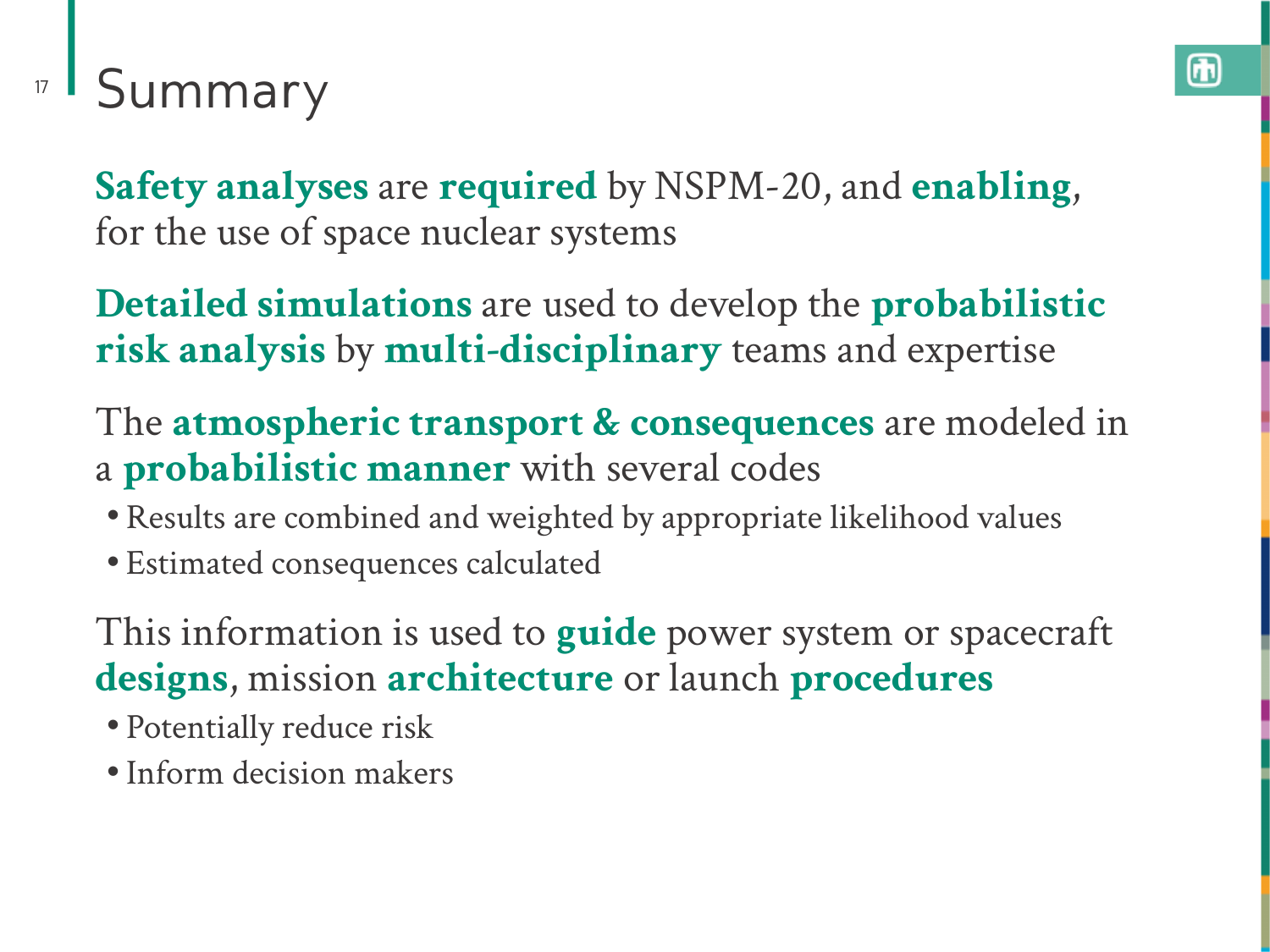

# Summary
17
Safety analyses are required by NSPM-20, and enabling, for the use of space nuclear systems
Detailed simulations are used to develop the probabilistic risk analysis by multi-disciplinary teams and expertise
The atmospheric transport & consequences are modeled in a probabilistic manner with several codes
Results are combined and weighted by appropriate likelihood values
Estimated consequences calculated
This information is used to guide power system or spacecraft designs, mission architecture or launch procedures
Potentially reduce risk
Inform decision makers